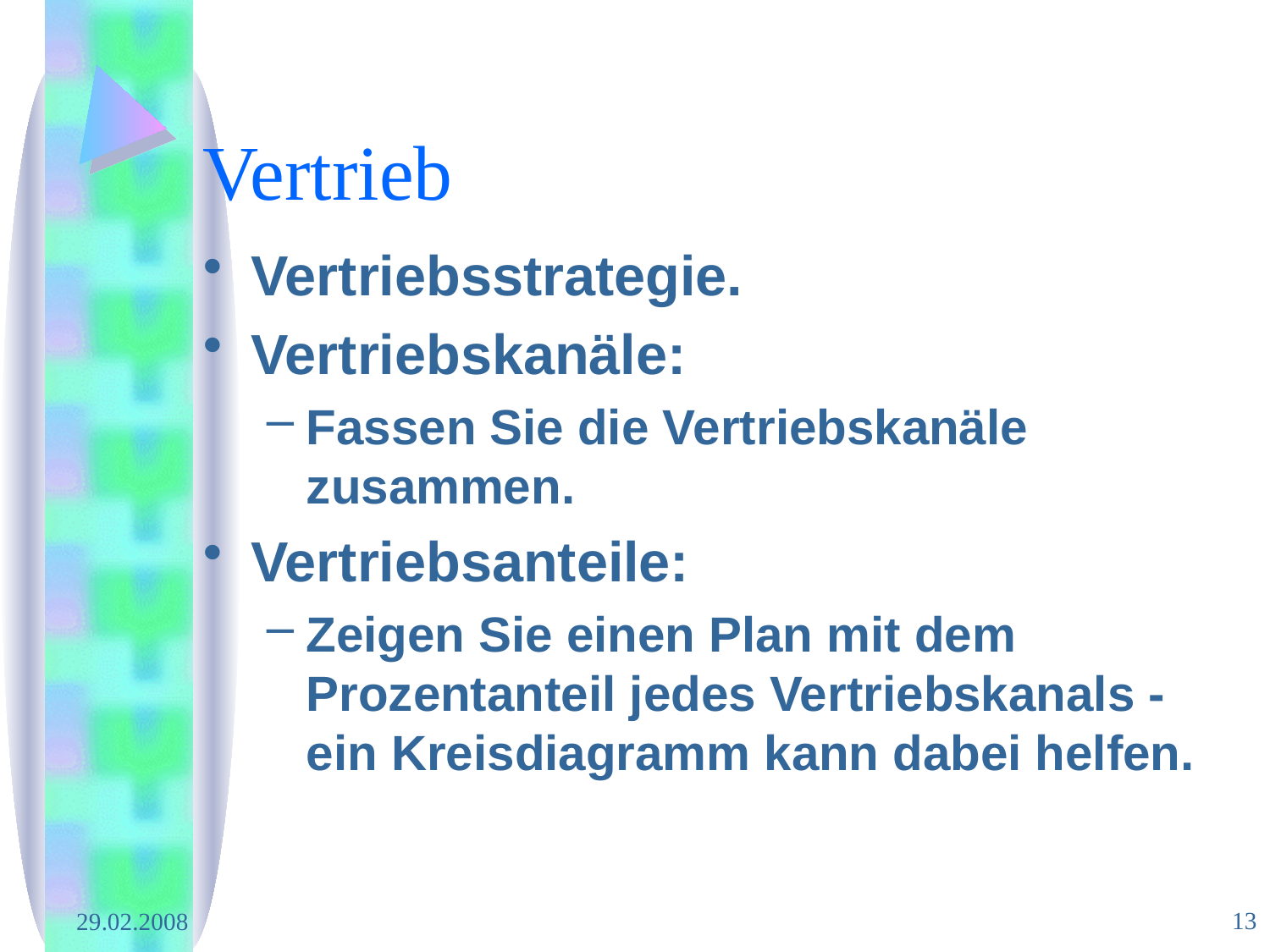

# Vertrieb
Vertriebsstrategie.
Vertriebskanäle:
Fassen Sie die Vertriebskanäle zusammen.
Vertriebsanteile:
Zeigen Sie einen Plan mit dem Prozentanteil jedes Vertriebskanals - ein Kreisdiagramm kann dabei helfen.
13
29.02.2008